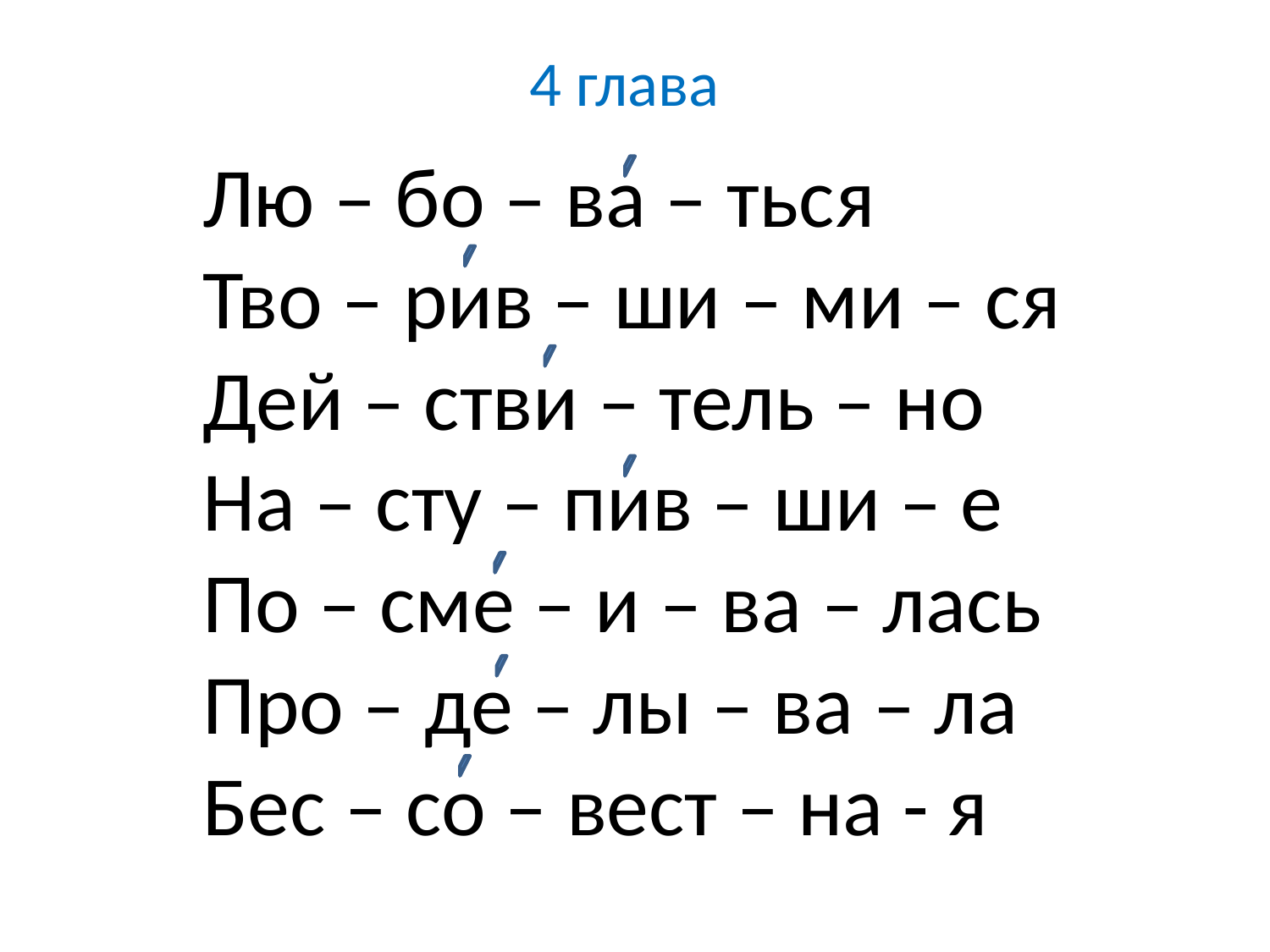

4 глава
Лю – бо – ва – ться
Тво – рив – ши – ми – ся
Дей – стви – тель – но
На – сту – пив – ши – е
По – сме – и – ва – лась
Про – де – лы – ва – ла
Бес – со – вест – на - я